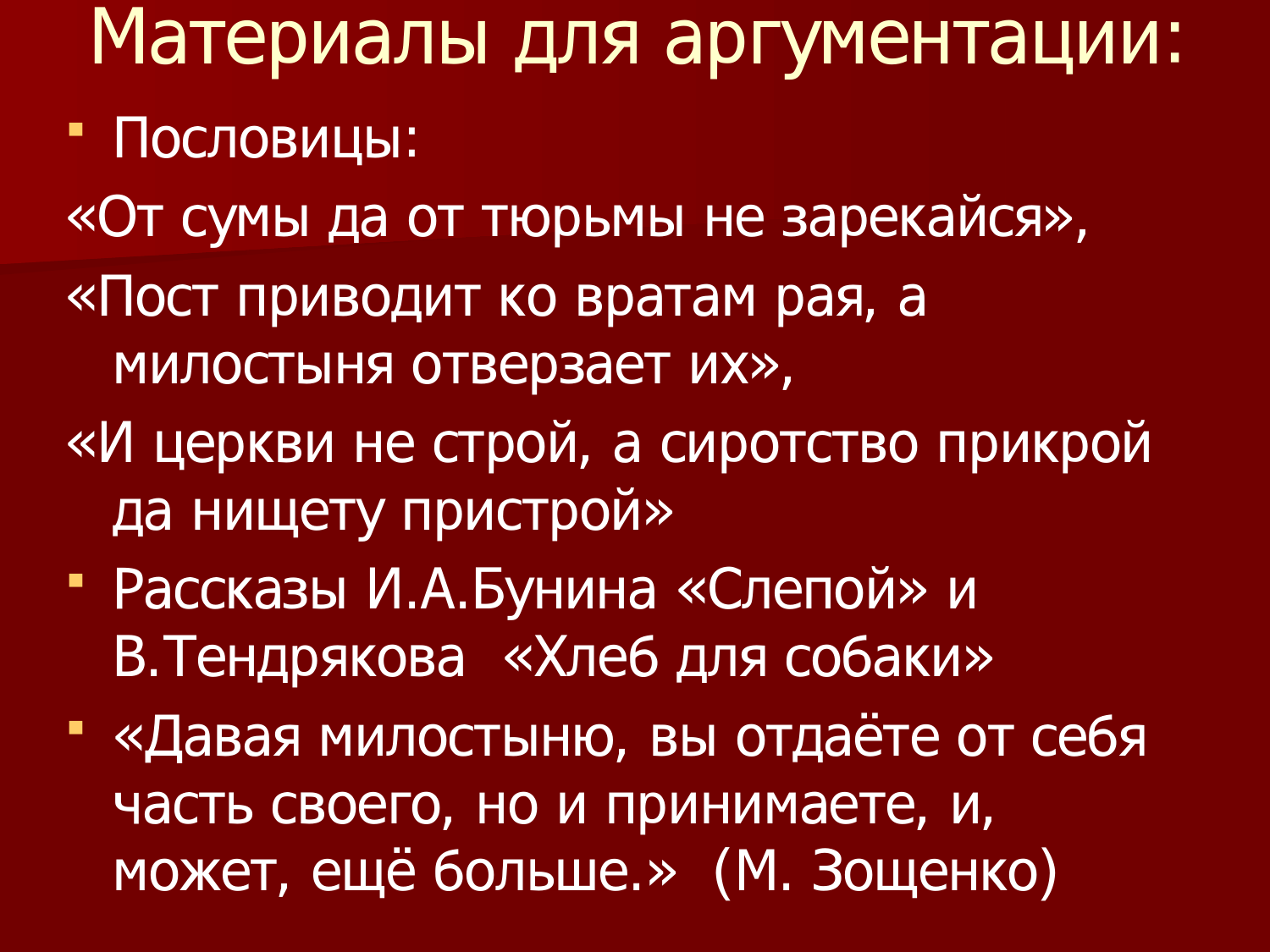

# Материалы для аргументации:
Пословицы:
«От сумы да от тюрьмы не зарекайся»,
«Пост приводит ко вратам рая, а милостыня отверзает их»,
«И церкви не строй, а сиротство прикрой да нищету пристрой»
Рассказы И.А.Бунина «Слепой» и В.Тендрякова  «Хлеб для собаки»
«Давая милостыню, вы отдаёте от себя часть своего, но и принимаете, и, может, ещё больше.»  (М. Зощенко)